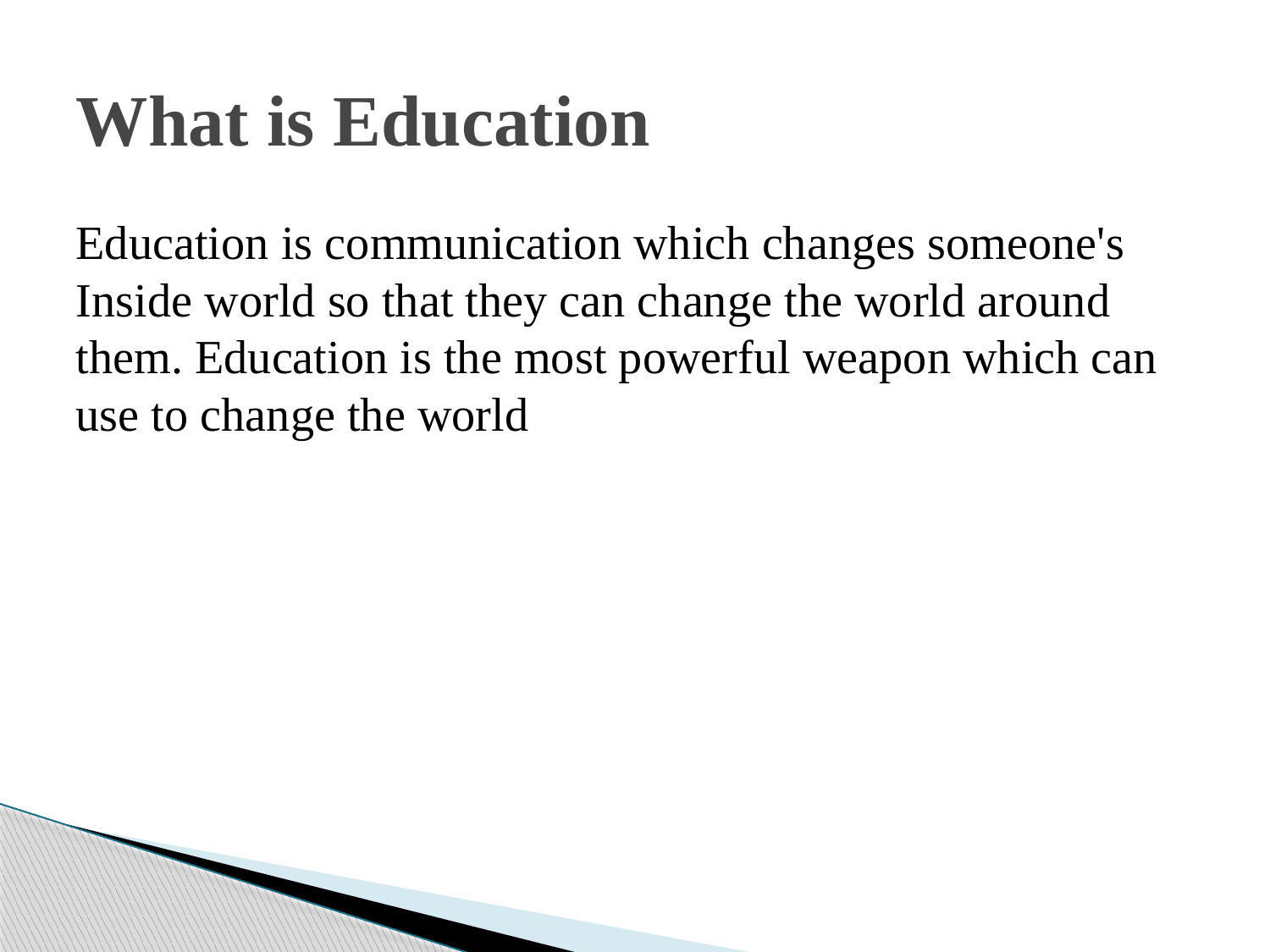

# What is Education
Education is communication which changes someone's Inside world so that they can change the world around them. Education is the most powerful weapon which can use to change the world